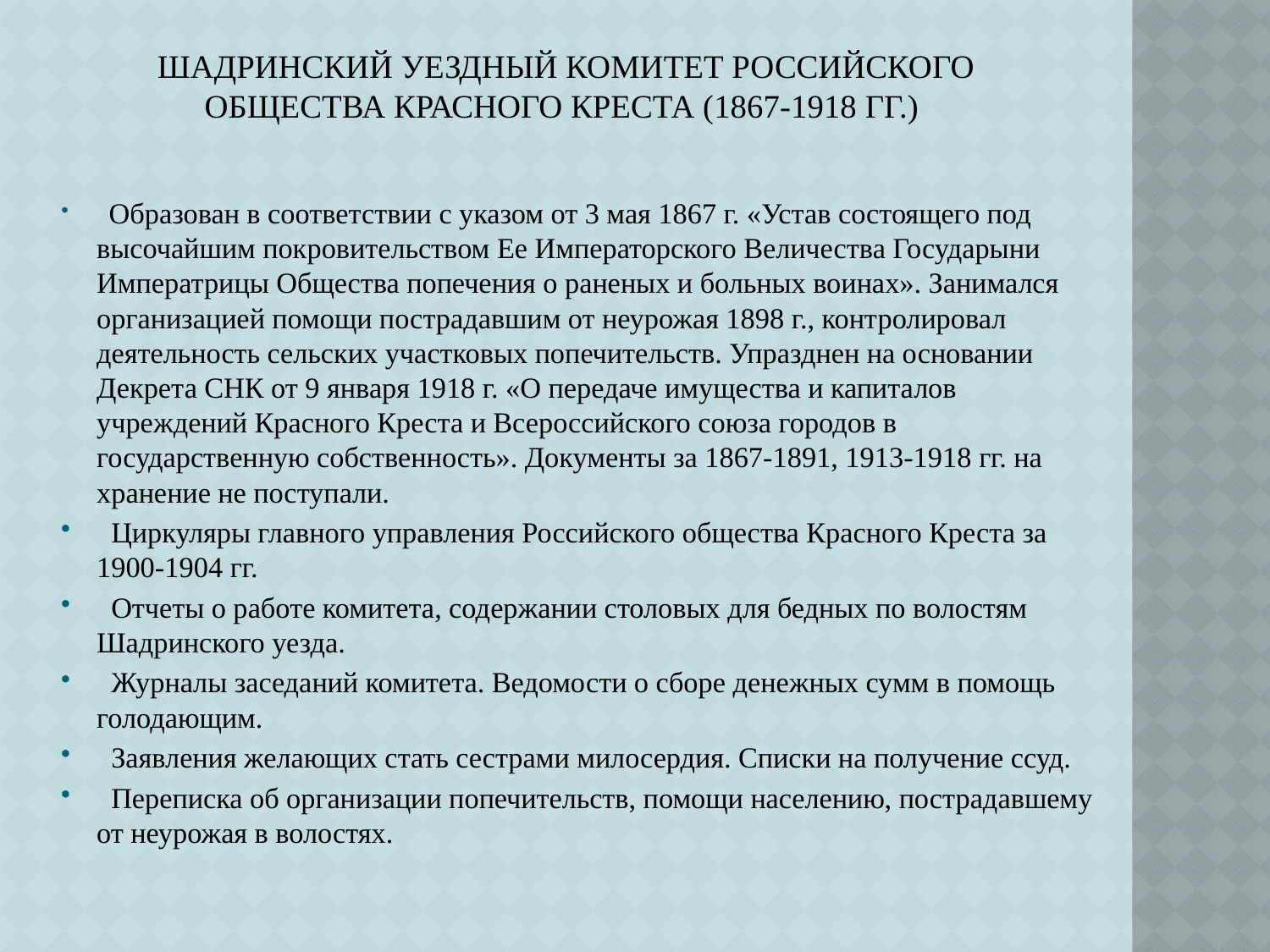

# Шадринский уездный комитет Российского общества Красного Креста (1867-1918 гг.)
  Образован в соответствии с указом от 3 мая 1867 г. «Устав состоящего под высочайшим покровительством Ее Императорского Величества Государыни Императрицы Общества попечения о раненых и больных воинах». Занимался организацией помощи пострадавшим от неурожая 1898 г., контролировал деятельность сельских участковых попечительств. Упразднен на основании Декрета СНК от 9 января 1918 г. «О передаче имущества и капиталов учреждений Красного Креста и Всероссийского союза городов в государственную собственность». Документы за 1867-1891, 1913-1918 гг. на хранение не поступали.
  Циркуляры главного управления Российского общества Красного Креста за 1900-1904 гг.
  Отчеты о работе комитета, содержании столовых для бедных по волостям Шадринского уезда.
  Журналы заседаний комитета. Ведомости о сборе денежных сумм в помощь голодающим.
  Заявления желающих стать сестрами милосердия. Списки на получение ссуд.
  Переписка об организации попечительств, помощи населению, пострадавшему от неурожая в волостях.